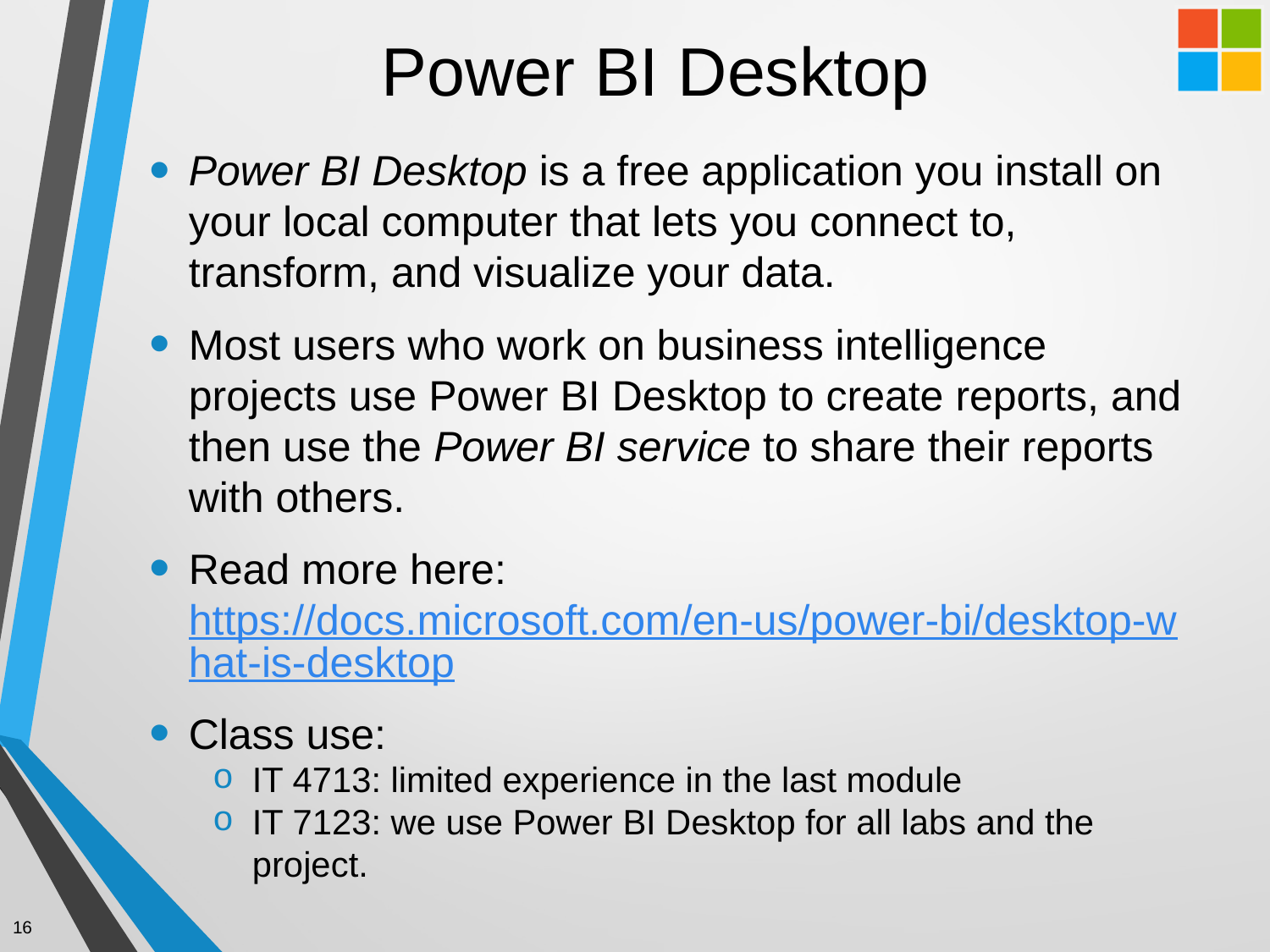

# Power BI Desktop
Power BI Desktop is a free application you install on your local computer that lets you connect to, transform, and visualize your data.
Most users who work on business intelligence projects use Power BI Desktop to create reports, and then use the Power BI service to share their reports with others.
Read more here: https://docs.microsoft.com/en-us/power-bi/desktop-what-is-desktop
Class use:
IT 4713: limited experience in the last module
IT 7123: we use Power BI Desktop for all labs and the project.
16